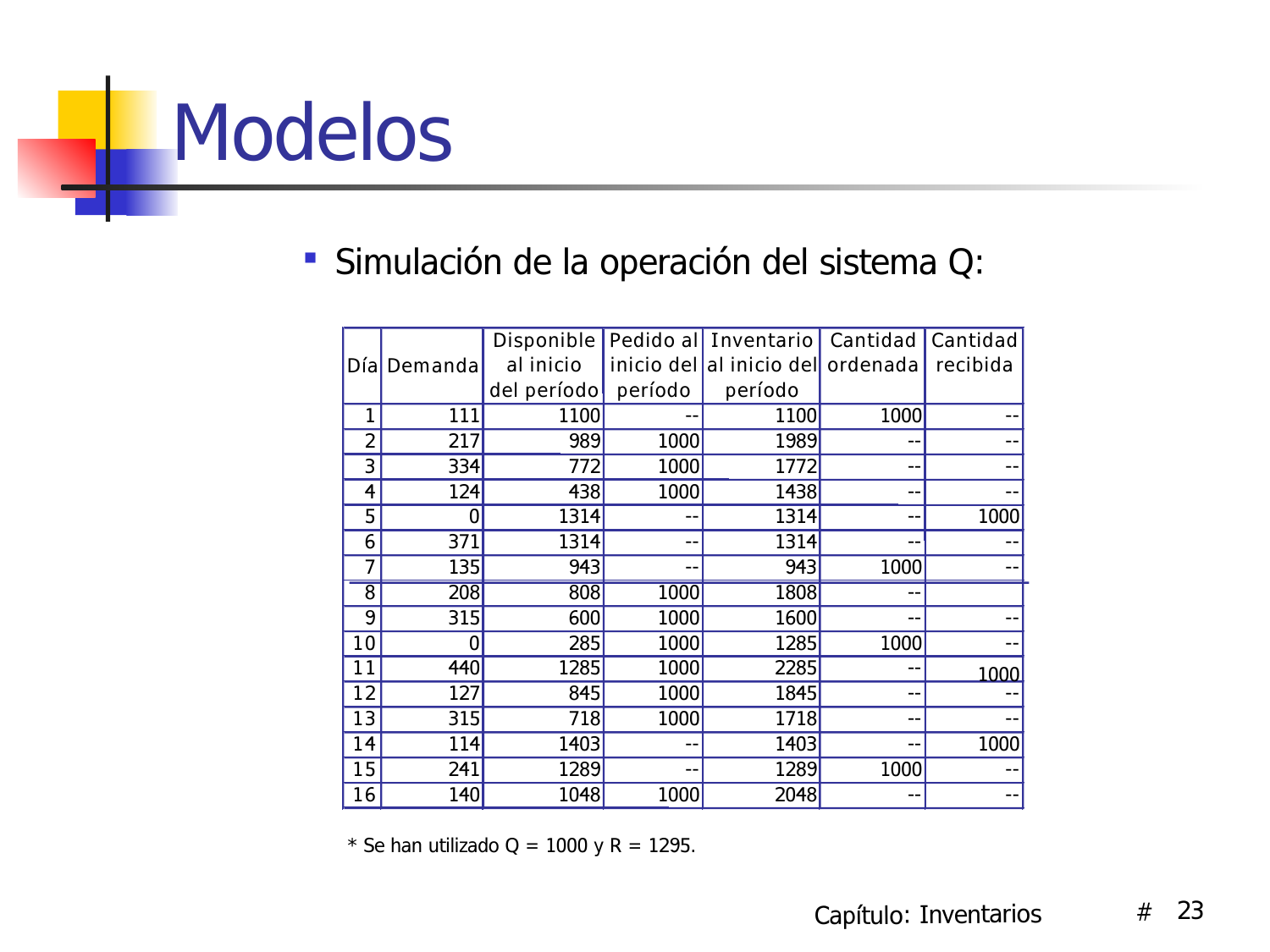

# Modelos
Simulación de la operación del sistema Q:

Disponible
Pedido al
Inventario
Cantidad
Cantidad

al inicio
inicio del
al inicio del
ordenada
recibida
Día
Demanda
del período
período
período

1
111
1100
--
1100
1000
--

2
217
989
1000
1989
--
--

3
334
772
1000
1772
--
--

4
124
438
1000
1438
--
--

5
0
1314
--
1314
--
1000

6
371
1314
--
1314
--
--

7
135
943
--
943
1000
--

8
208
808
1000
1808
--

9
315
600
1000
1600
--
--

10
0
285
1000
1285
1000
--

11
440
1285
1000
2285
--
  1000

12
127
845
1000
1845
--
--

13
315
718
1000
1718
--
--

14
114
1403
--
1403
--
1000

15
241
1289
--
1289
1000
--

16
140
1048
1000
2048
--
--

* Se han utilizado Q = 1000 y R = 1295.
23
Capítulo: Inventarios            #